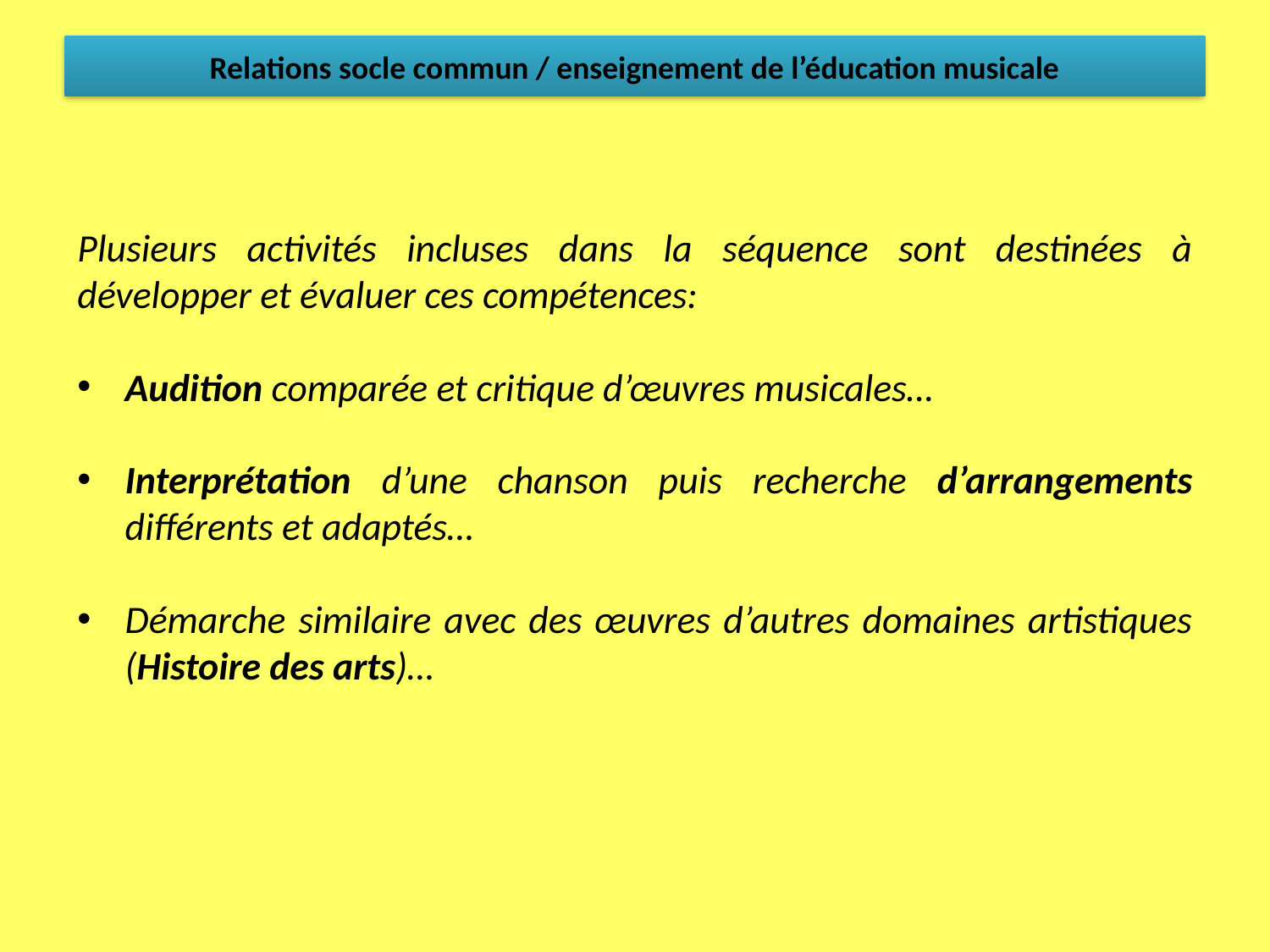

Relations socle commun / enseignement de l’éducation musicale
Plusieurs activités incluses dans la séquence sont destinées à développer et évaluer ces compétences:

Audition comparée et critique d’œuvres musicales…

Interprétation d’une chanson puis recherche d’arrangements différents et adaptés…

Démarche similaire avec des œuvres d’autres domaines artistiques (Histoire des arts)…